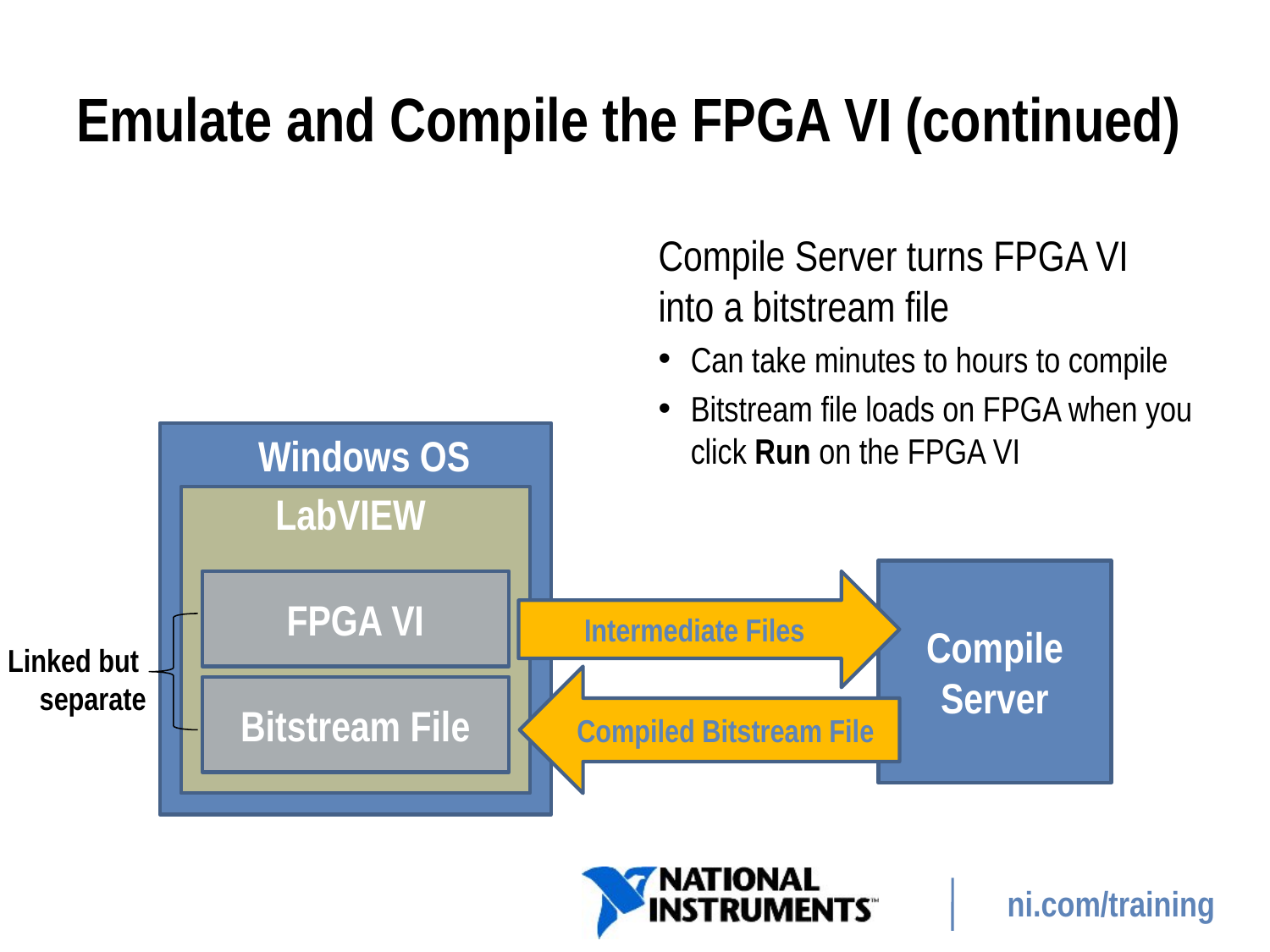

# Emulate and Compile the FPGA VI (continued)

Compile Server turns FPGA VI into a bitstream file
Can take minutes to hours to compile
Bitstream file loads on FPGA when you click Run on the FPGA VI

Windows OS
LabVIEW

Compile Server
FPGA VI
Intermediate Files

Linked but
separate
Compiled Bitstream File
Bitstream File